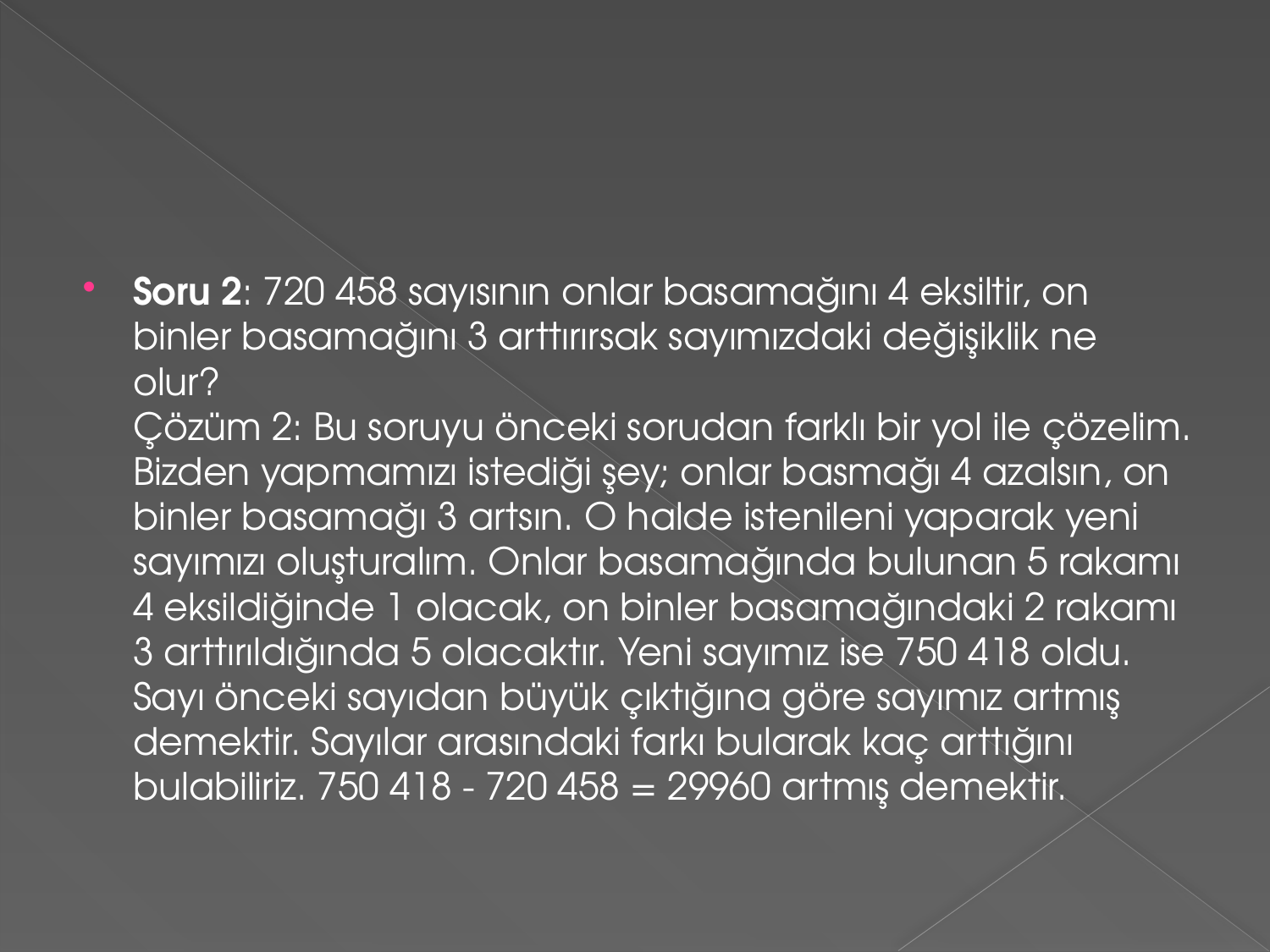

#
Soru 2: 720 458 sayısının onlar basamağını 4 eksiltir, on binler basamağını 3 arttırırsak sayımızdaki değişiklik ne olur?
Çözüm 2: Bu soruyu önceki sorudan farklı bir yol ile çözelim. Bizden yapmamızı istediği şey; onlar basmağı 4 azalsın, on binler basamağı 3 artsın. O halde istenileni yaparak yeni sayımızı oluşturalım. Onlar basamağında bulunan 5 rakamı 4 eksildiğinde 1 olacak, on binler basamağındaki 2 rakamı 3 arttırıldığında 5 olacaktır. Yeni sayımız ise 750 418 oldu. Sayı önceki sayıdan büyük çıktığına göre sayımız artmış demektir. Sayılar arasındaki farkı bularak kaç arttığını bulabiliriz. 750 418 - 720 458 = 29960 artmış demektir.